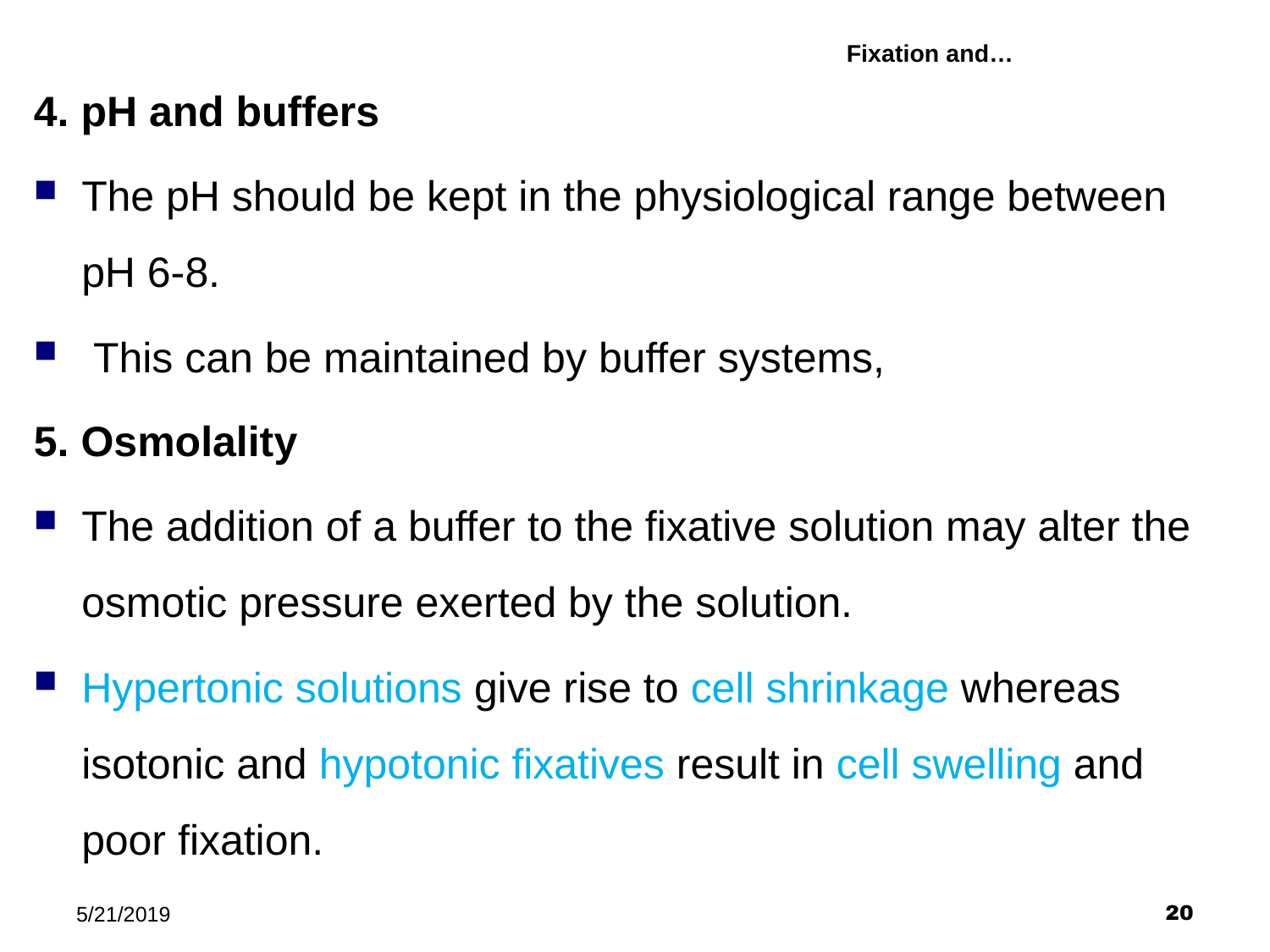

# Fixation and…
4. pH and buffers
The pH should be kept in the physiological range between pH 6-8.
 This can be maintained by buffer systems,
5. Osmolality
The addition of a buffer to the fixative solution may alter the osmotic pressure exerted by the solution.
Hypertonic solutions give rise to cell shrinkage whereas isotonic and hypotonic fixatives result in cell swelling and poor fixation.
5/21/2019
20